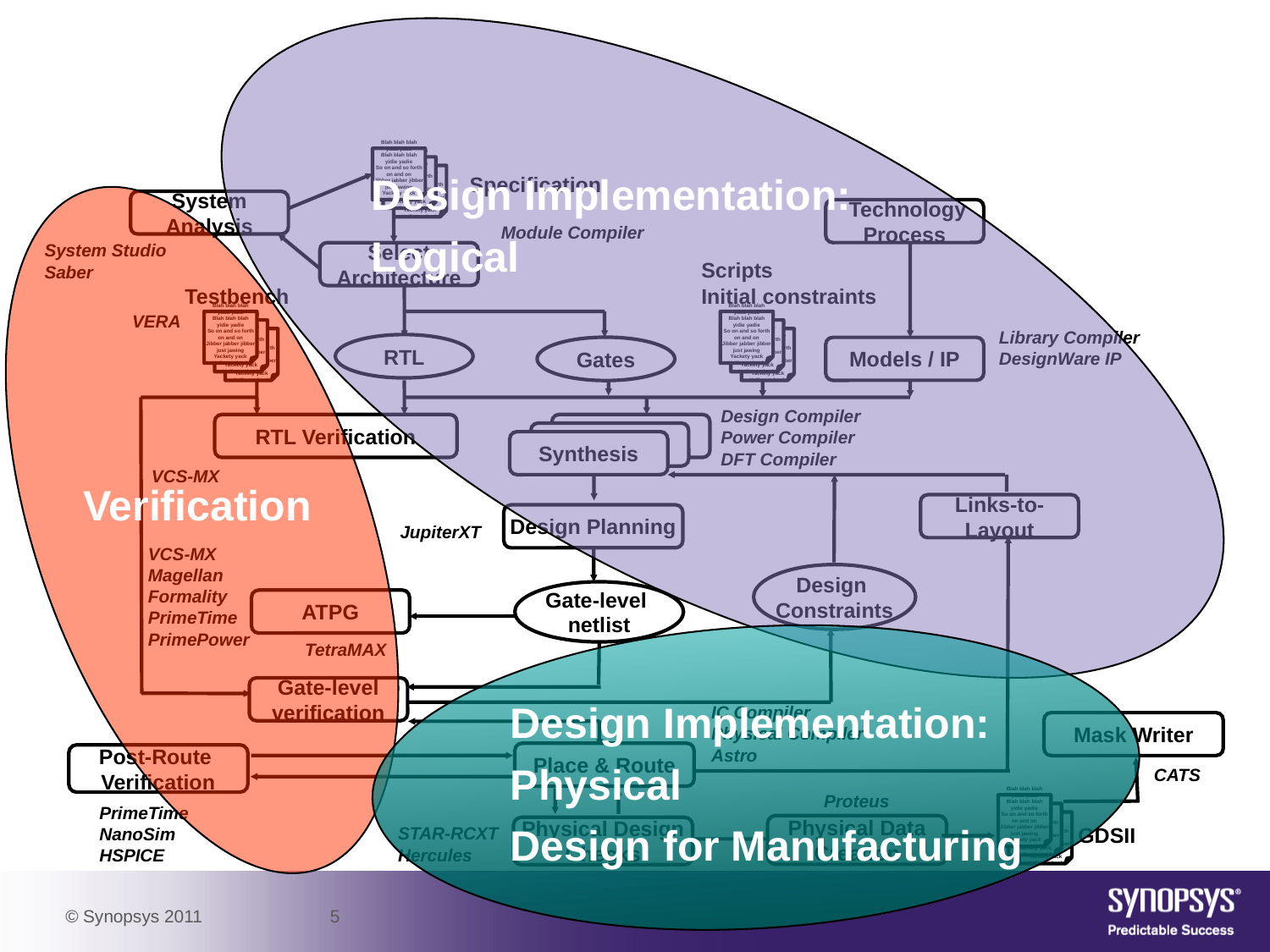

Blah blah blah
yada yada
Blah blah blah
yidie yadie
So on and so forth
on and on
Jibber jabber jibber
just jawing
Yackety yack
Ya'll com back
Blah blah blah
yada yada
Blah blah blah
yidie yadie
So on and so forth
on and on
Jibber jabber jibber
just jawing
Yackety yack
Ya'll com back
Blah blah blah
yada yada
Blah blah blah
yidie yadie
So on and so forth
on and on
Jibber jabber jibber
just jawing
Yackety yack
Ya'll com back
Specification

System
Analysis
 Technology
Process

Module Compiler

System Studio
Saber
Select
Architecture

Scripts
Initial constraints
Testbench

VERA

Blah blah blah
yada yada
Blah blah blah
yidie yadie
So on and so forth
on and on
Jibber jabber jibber
just jawing
Yackety yack
Ya'll com back
Blah blah blah
yada yada
Blah blah blah
yidie yadie
So on and so forth
on and on
Jibber jabber jibber
just jawing
Yackety yack
Ya'll com back
Blah blah blah
yada yada
Blah blah blah
yidie yadie
So on and so forth
on and on
Jibber jabber jibber
just jawing
Yackety yack
Ya'll com back

Blah blah blah
yada yada
Blah blah blah
yidie yadie
So on and so forth
on and on
Jibber jabber jibber
just jawing
Yackety yack
Ya'll com back
Blah blah blah
yada yada
Blah blah blah
yidie yadie
So on and so forth
on and on
Jibber jabber jibber
just jawing
Yackety yack
Ya'll com back
Blah blah blah
yada yada
Blah blah blah
yidie yadie
So on and so forth
on and on
Jibber jabber jibber
just jawing
Yackety yack
Ya'll com back
Library Compiler
DesignWare IP
RTL
Gates
Models / IP

Design Compiler
Power Compiler
DFT Compiler
RTL Verification

Synthesis

VCS-MX

JupiterXT
Links-to-
Layout
Design Planning

VCS-MX
Magellan
Formality
PrimeTime
PrimePower

Design
Constraints
Gate-level
netlist
ATPG

TetraMAX

Gate-level
verification

IC Compiler
Physical Compiler
Astro
Mask Writer

Place & Route
Post-Route
Verification

CATS

Proteus
Blah blah blah
yada yada
Blah blah blah
yidie yadie
So on and so forth
on and on
Jibber jabber jibber
just jawing
Yackety yack
Ya'll com back
Blah blah blah
yada yada
Blah blah blah
yidie yadie
So on and so forth
on and on
Jibber jabber jibber
just jawing
Yackety yack
Ya'll com back
Blah blah blah
yada yada
Blah blah blah
yidie yadie
So on and so forth
on and on
Jibber jabber jibber
just jawing
Yackety yack
Ya'll com back

PrimeTime
NanoSim
HSPICE
Physical Data
Creation
GDSII
Physical Design
Checks
STAR-RCXT
Hercules

Design Implementation:
Logical

Verification

Design Implementation:
Physical
Design for Manufacturing